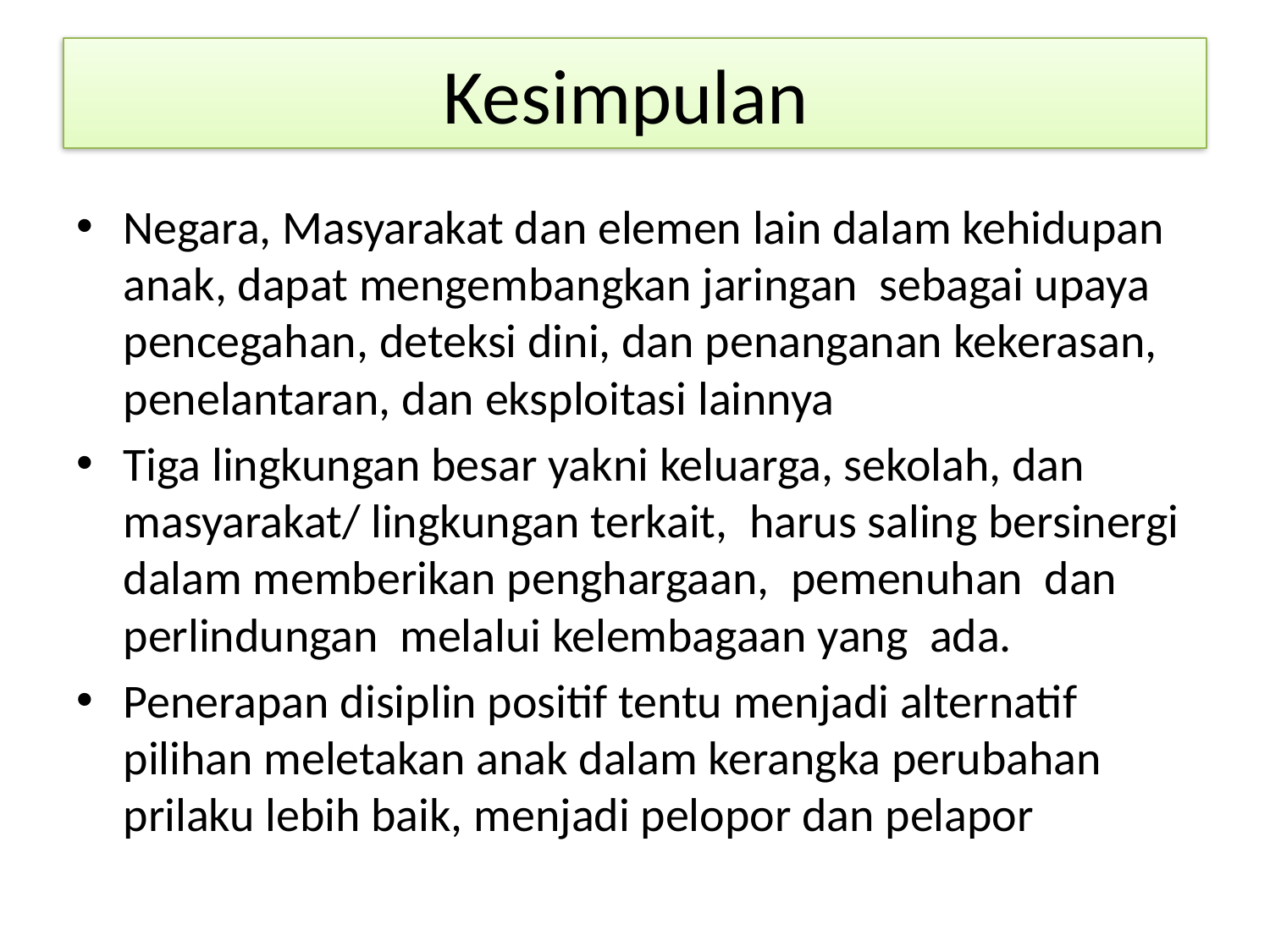

# Kesimpulan
Negara, Masyarakat dan elemen lain dalam kehidupan  anak, dapat mengembangkan jaringan  sebagai upaya pencegahan, deteksi dini, dan penanganan kekerasan, penelantaran, dan eksploitasi lainnya
Tiga lingkungan besar yakni keluarga, sekolah, dan masyarakat/ lingkungan terkait,  harus saling bersinergi dalam memberikan penghargaan,  pemenuhan  dan perlindungan  melalui kelembagaan yang  ada.
Penerapan disiplin positif tentu menjadi alternatif pilihan meletakan anak dalam kerangka perubahan prilaku lebih baik, menjadi pelopor dan pelapor